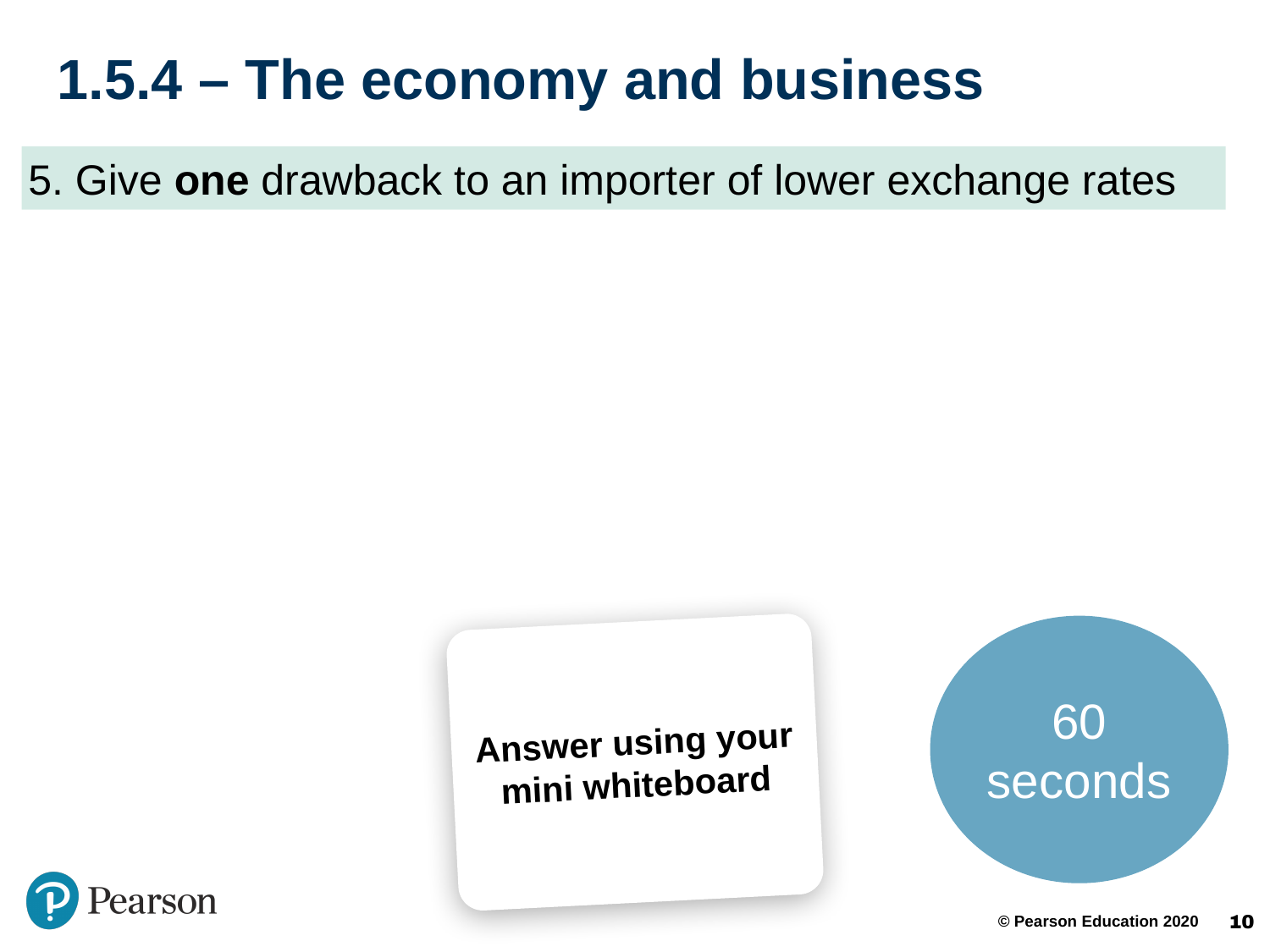

# 1.5.4 – The economy and business
5. Give one drawback to an importer of lower exchange rates

60 seconds

Answer using your mini whiteboard

10